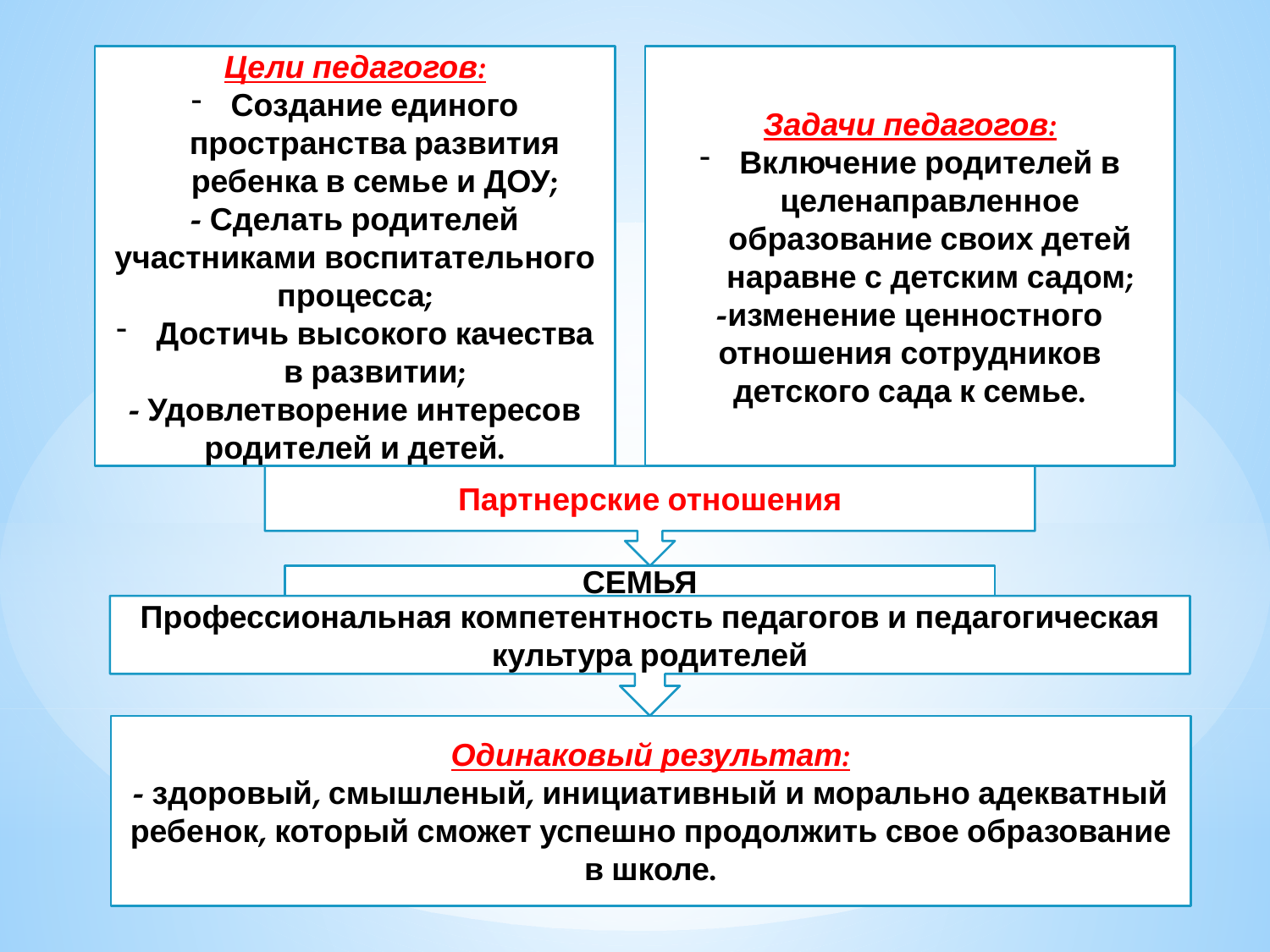

Цели педагогов:
Создание единого пространства развития ребенка в семье и ДОУ;
- Сделать родителей участниками воспитательного процесса;
Достичь высокого качества в развитии;
- Удовлетворение интересов родителей и детей.
Задачи педагогов:
Включение родителей в целенаправленное образование своих детей наравне с детским садом;
-изменение ценностного отношения сотрудников детского сада к семье.
Партнерские отношения
СЕМЬЯ
Профессиональная компетентность педагогов и педагогическая культура родителей
Одинаковый результат:
- здоровый, смышленый, инициативный и морально адекватный ребенок, который сможет успешно продолжить свое образование в школе.